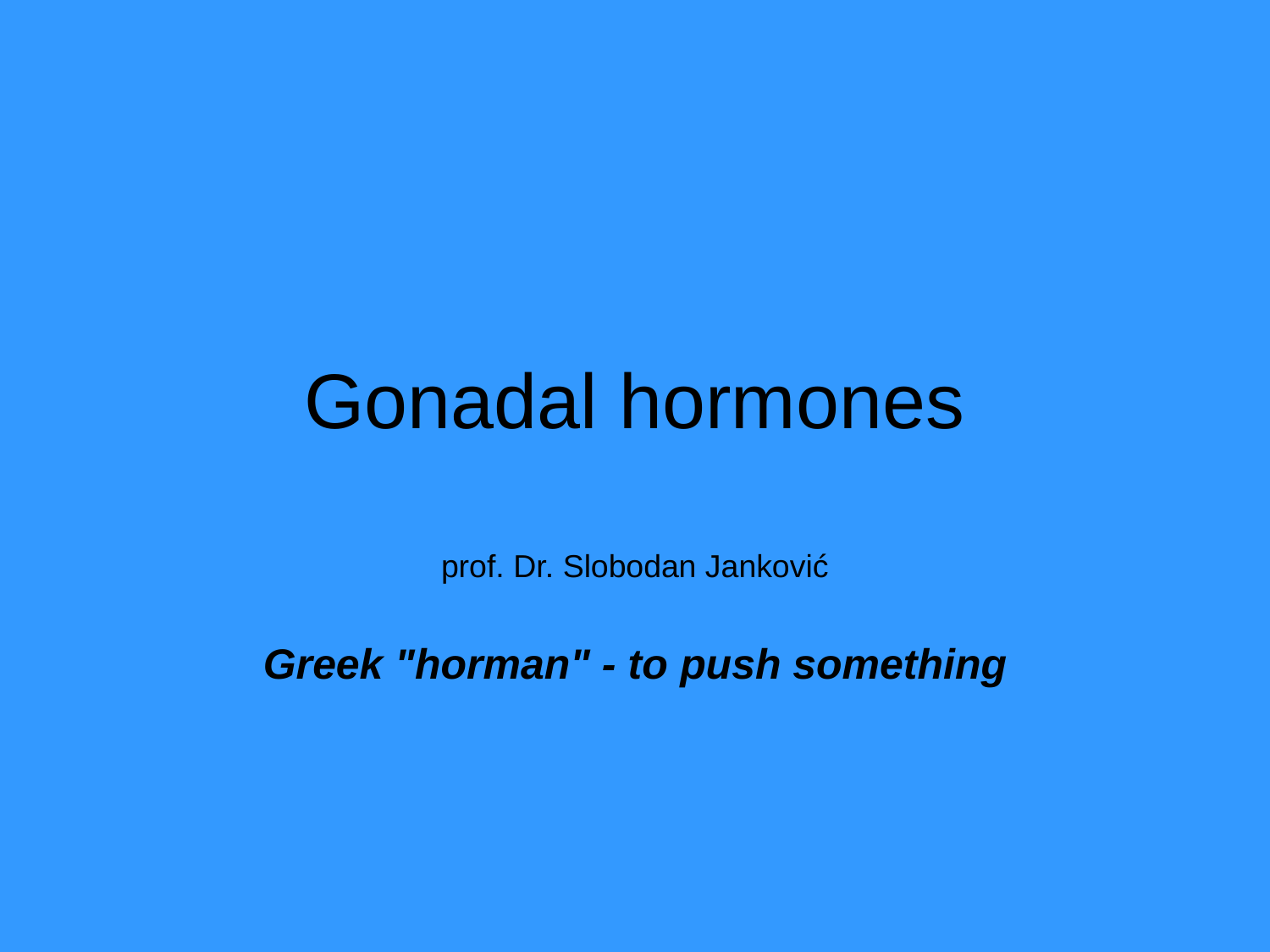

# Gonadal hormones
prof. Dr. Slobodan Janković

Greek "horman" - to push something